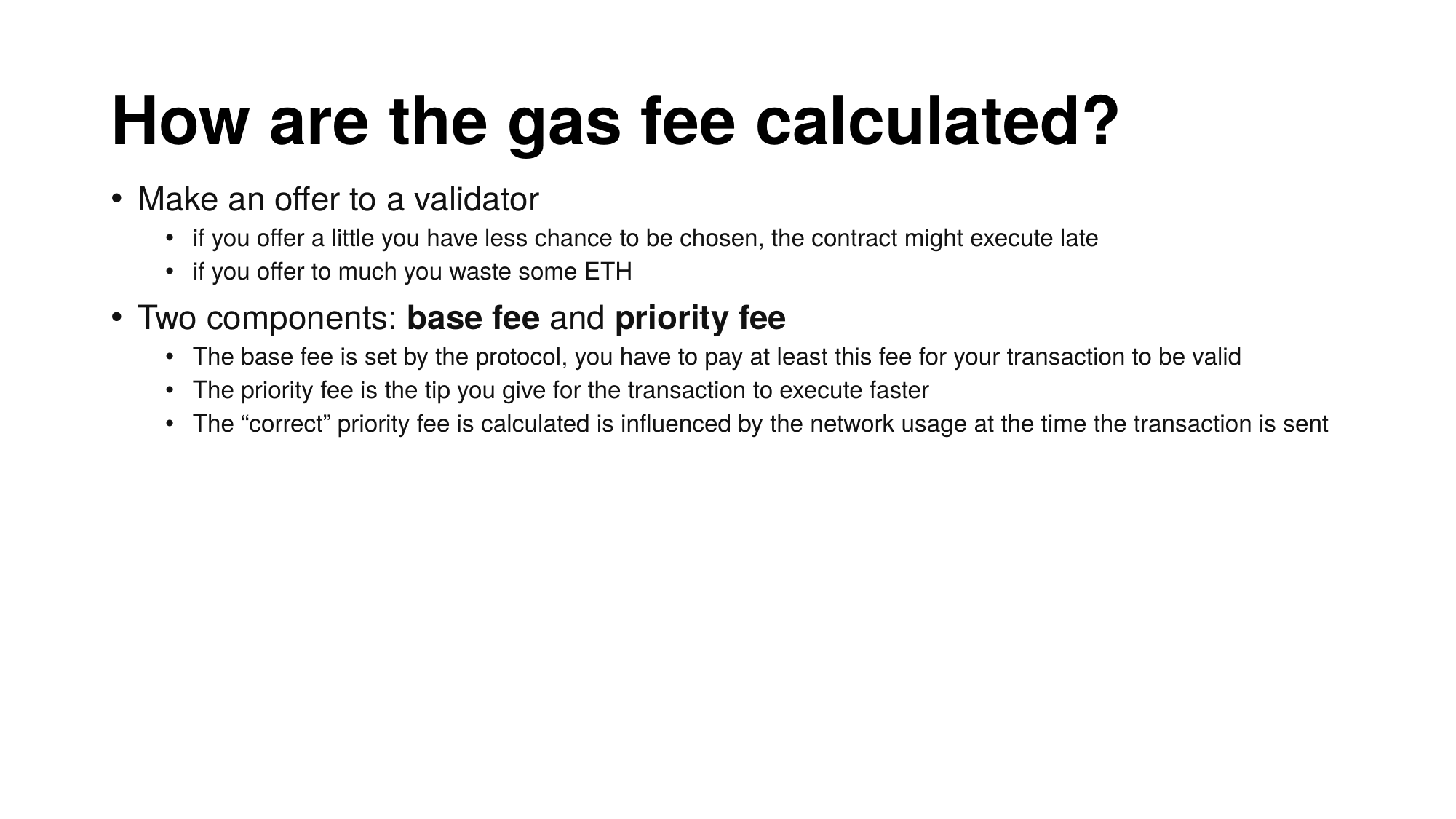

# How are the gas fee calculated?
Make an offer to a validator
if you offer a little you have less chance to be chosen, the contract might execute late
if you offer to much you waste some ETH
Two components: base fee and priority fee
The base fee is set by the protocol, you have to pay at least this fee for your transaction to be valid
The priority fee is the tip you give for the transaction to execute faster
The “correct” priority fee is calculated is influenced by the network usage at the time the transaction is sent